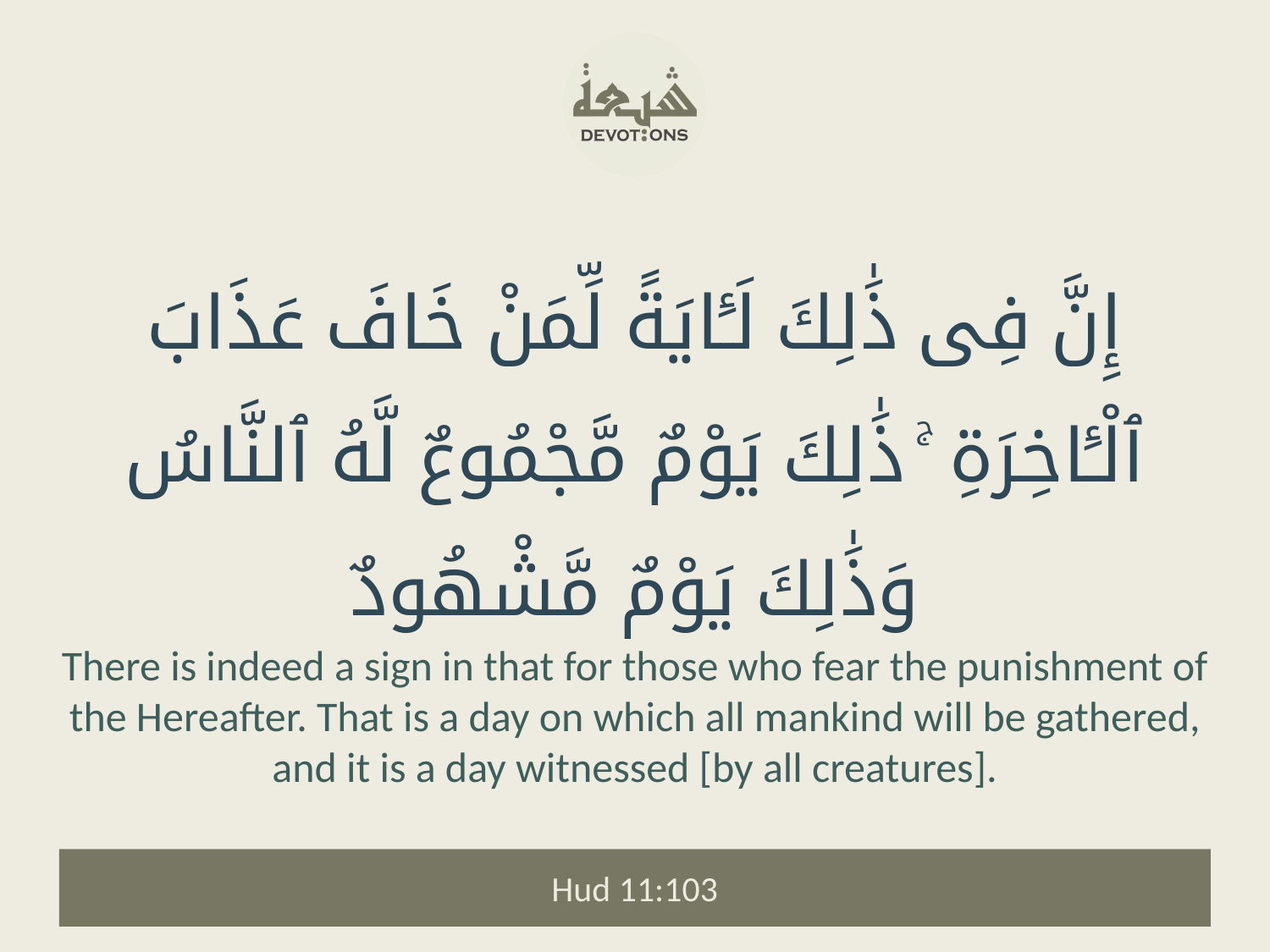

إِنَّ فِى ذَٰلِكَ لَـَٔايَةً لِّمَنْ خَافَ عَذَابَ ٱلْـَٔاخِرَةِ ۚ ذَٰلِكَ يَوْمٌ مَّجْمُوعٌ لَّهُ ٱلنَّاسُ وَذَٰلِكَ يَوْمٌ مَّشْهُودٌ
There is indeed a sign in that for those who fear the punishment of the Hereafter. That is a day on which all mankind will be gathered, and it is a day witnessed [by all creatures].
Hud 11:103